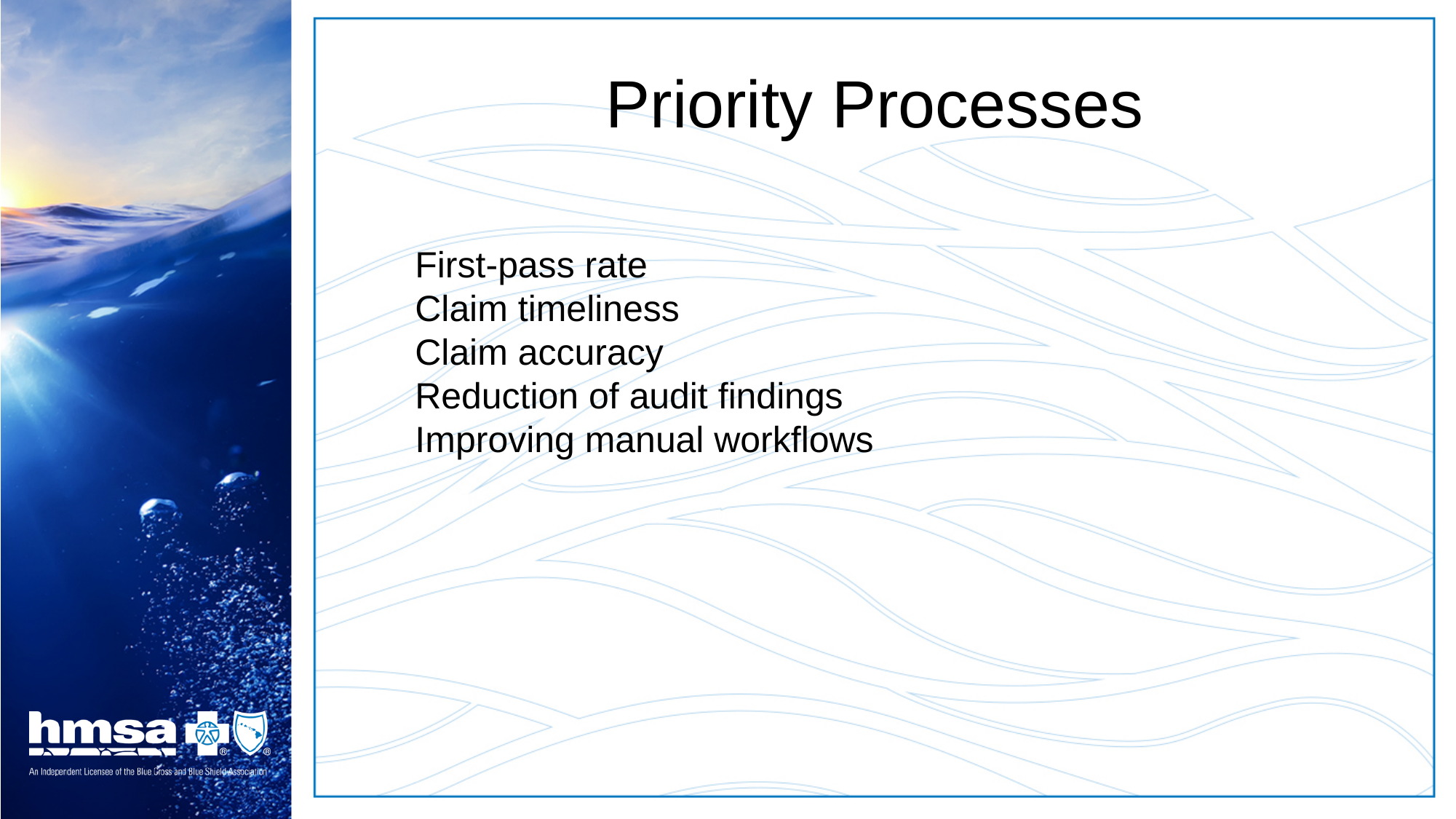

# Priority Processes

First-pass rate
Claim timeliness
Claim accuracy
Reduction of audit findings
Improving manual workflows